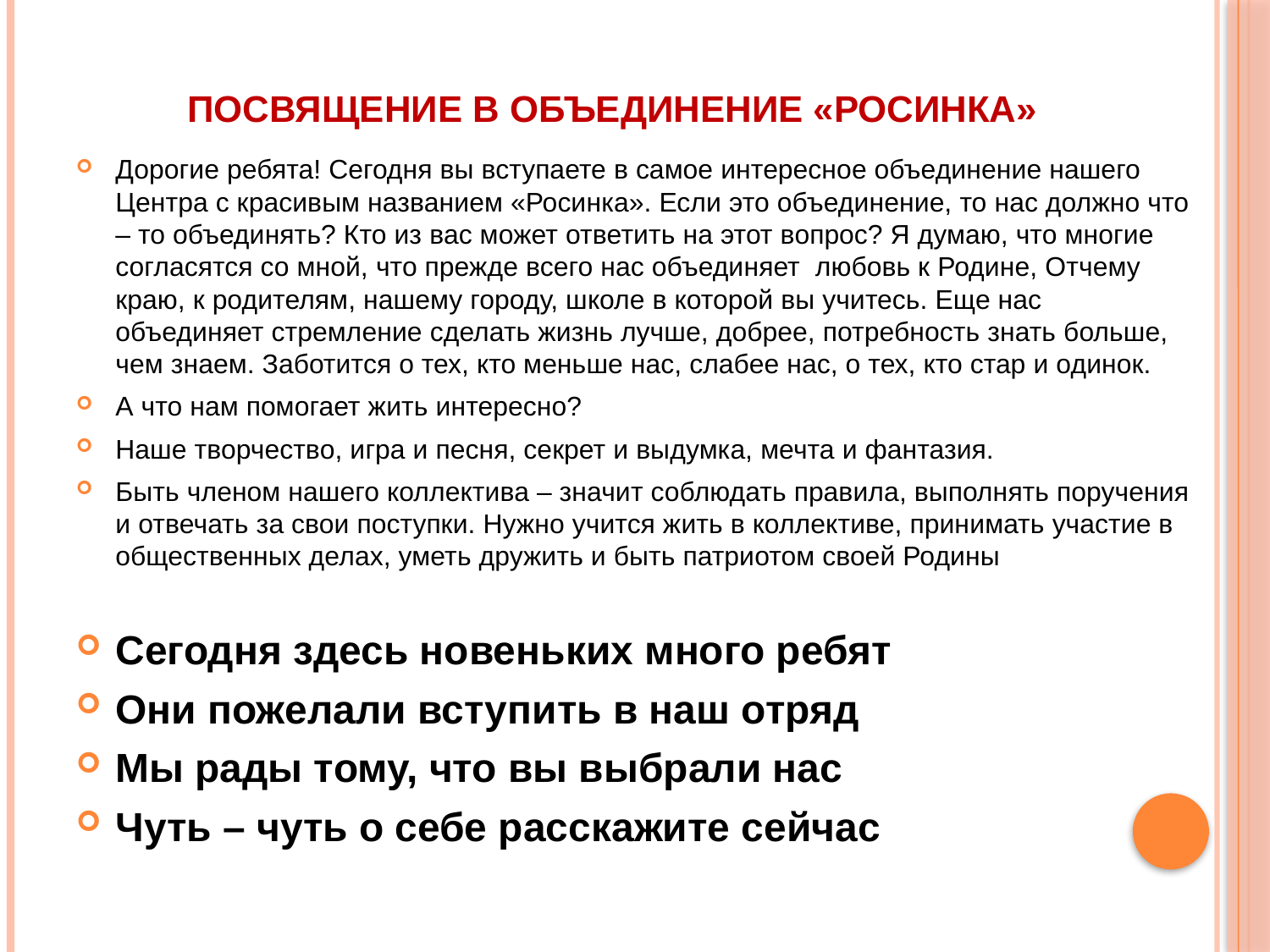

# Посвящение в объединение «Росинка»
Дорогие ребята! Сегодня вы вступаете в самое интересное объединение нашего Центра с красивым названием «Росинка». Если это объединение, то нас должно что – то объединять? Кто из вас может ответить на этот вопрос? Я думаю, что многие согласятся со мной, что прежде всего нас объединяет  любовь к Родине, Отчему краю, к родителям, нашему городу, школе в которой вы учитесь. Еще нас объединяет стремление сделать жизнь лучше, добрее, потребность знать больше, чем знаем. Заботится о тех, кто меньше нас, слабее нас, о тех, кто стар и одинок.
А что нам помогает жить интересно?
Наше творчество, игра и песня, секрет и выдумка, мечта и фантазия.
Быть членом нашего коллектива – значит соблюдать правила, выполнять поручения и отвечать за свои поступки. Нужно учится жить в коллективе, принимать участие в общественных делах, уметь дружить и быть патриотом своей Родины

Сегодня здесь новеньких много ребят
Они пожелали вступить в наш отряд
Мы рады тому, что вы выбрали нас
Чуть – чуть о себе расскажите сейчас